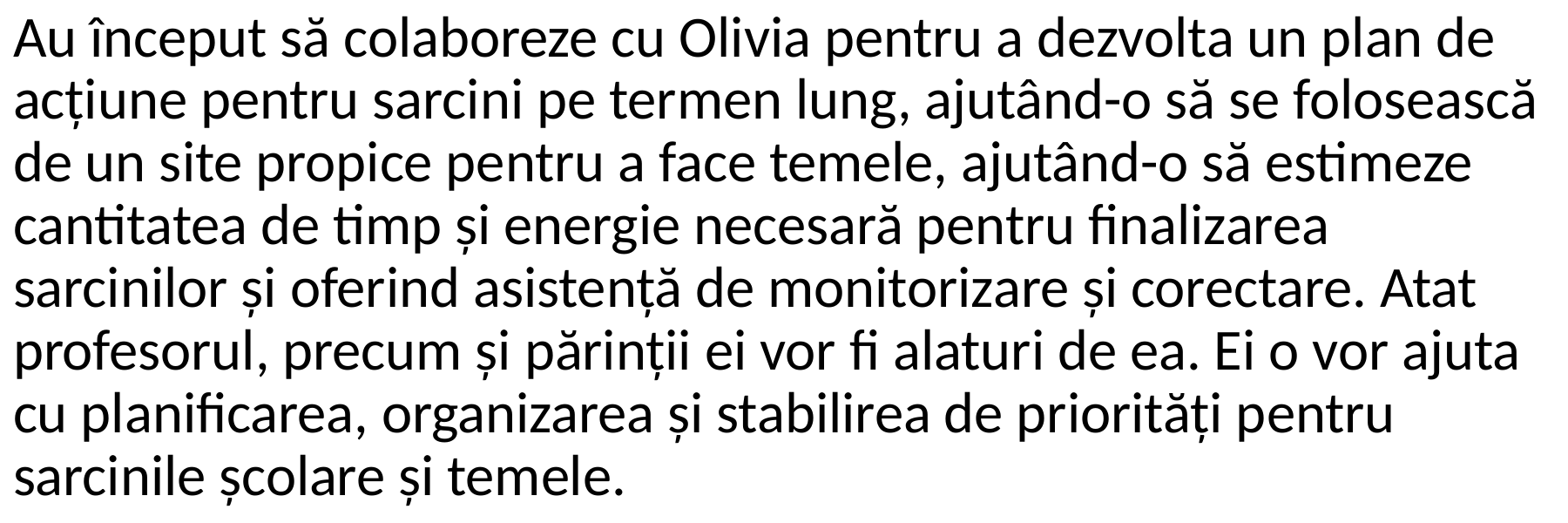

Au început să colaboreze cu Olivia pentru a dezvolta un plan de acțiune pentru sarcini pe termen lung, ajutând-o să se folosească de un site propice pentru a face temele, ajutând-o să estimeze cantitatea de timp și energie necesară pentru finalizarea sarcinilor și oferind asistență de monitorizare și corectare. Atat profesorul, precum și părinții ei vor fi alaturi de ea. Ei o vor ajuta cu planificarea, organizarea și stabilirea de priorități pentru sarcinile școlare și temele.